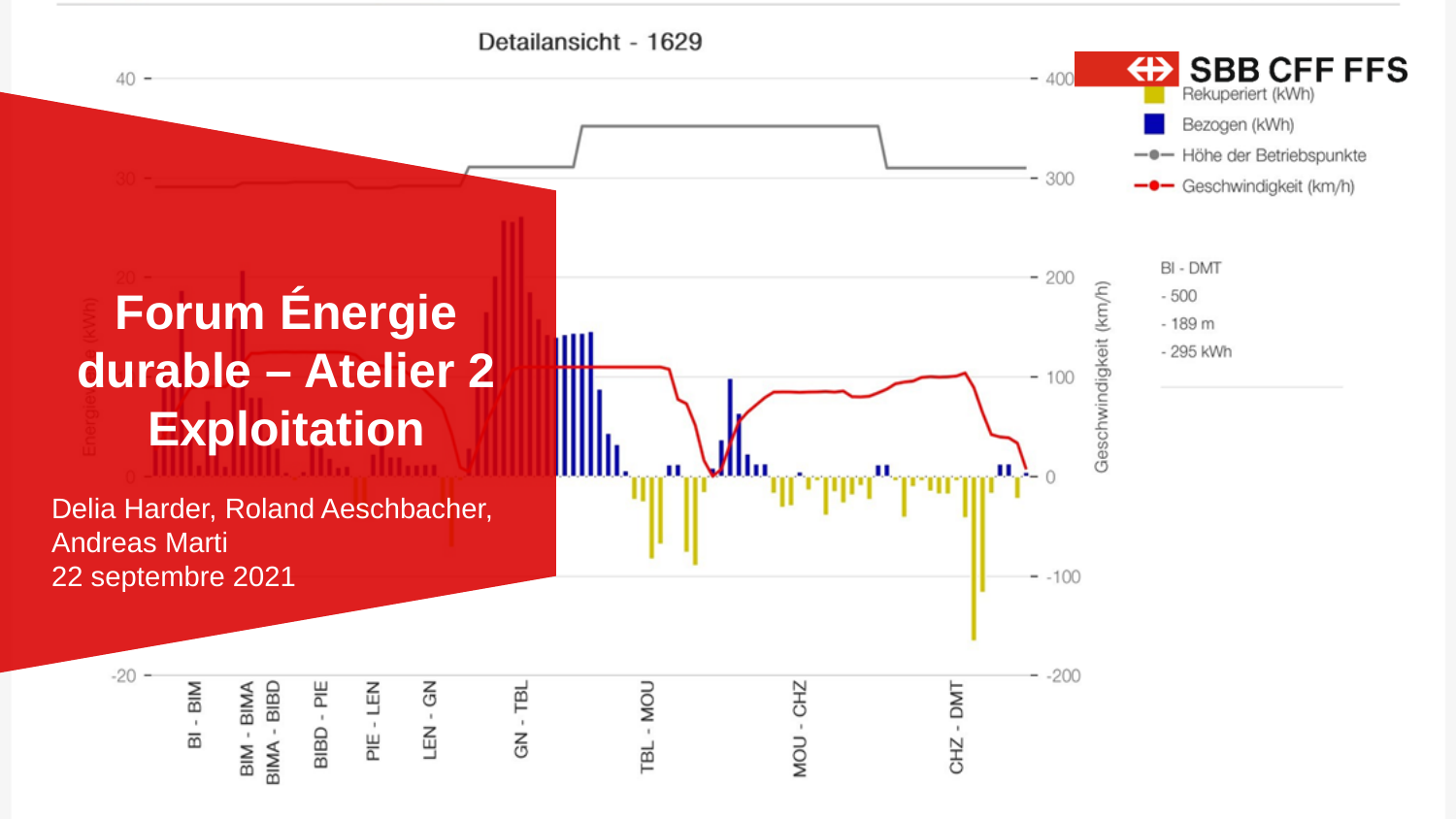

# Forum Énergie durable – Atelier 2 Exploitation

Delia Harder, Roland Aeschbacher, Andreas Marti
22 septembre 2021